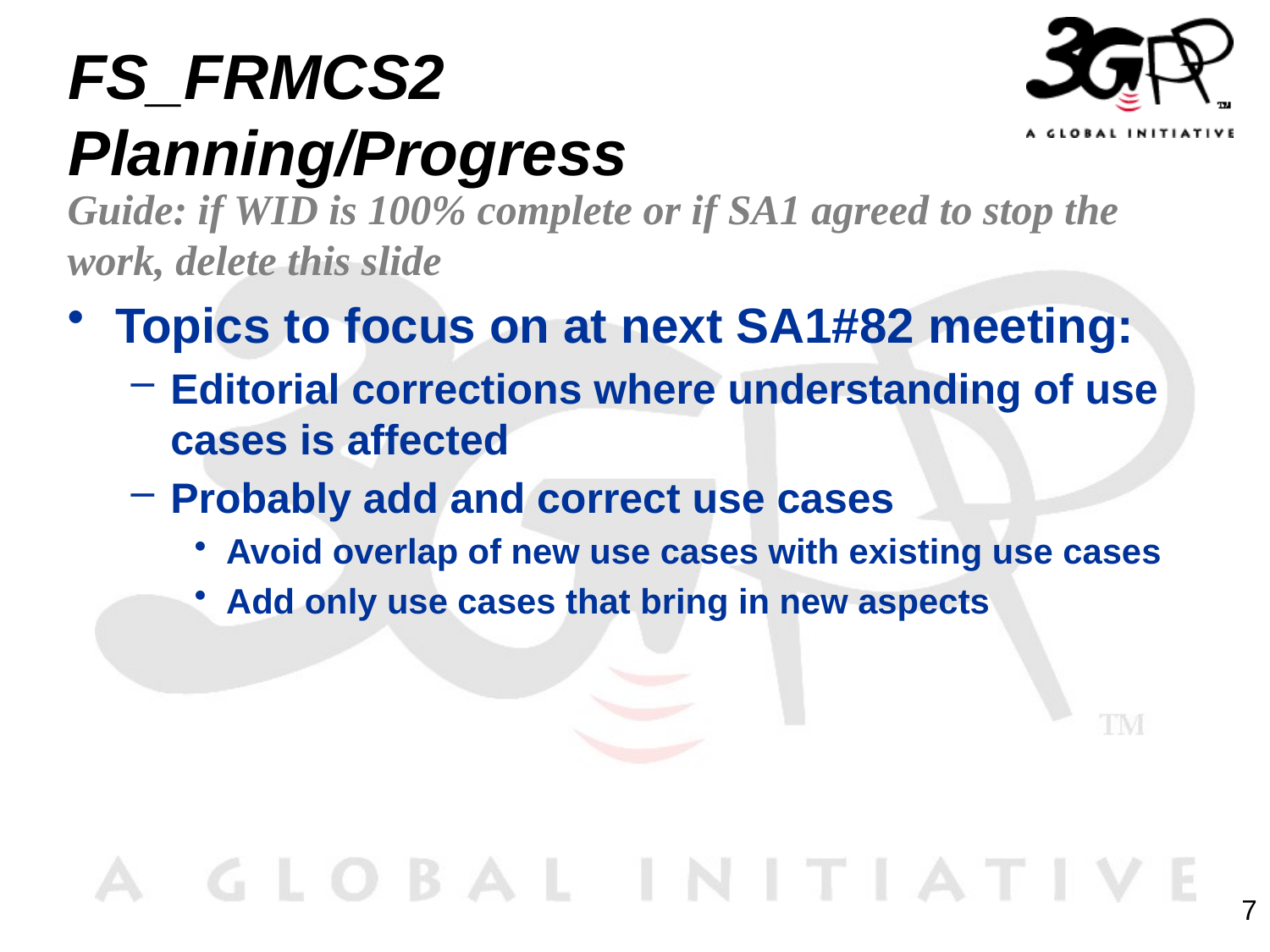

# FS_FRMCS2 Planning/Progress
Guide: if WID is 100% complete or if SA1 agreed to stop the work, delete this slide
Topics to focus on at next SA1#82 meeting:
Editorial corrections where understanding of use cases is affected
Probably add and correct use cases
Avoid overlap of new use cases with existing use cases
Add only use cases that bring in new aspects

7